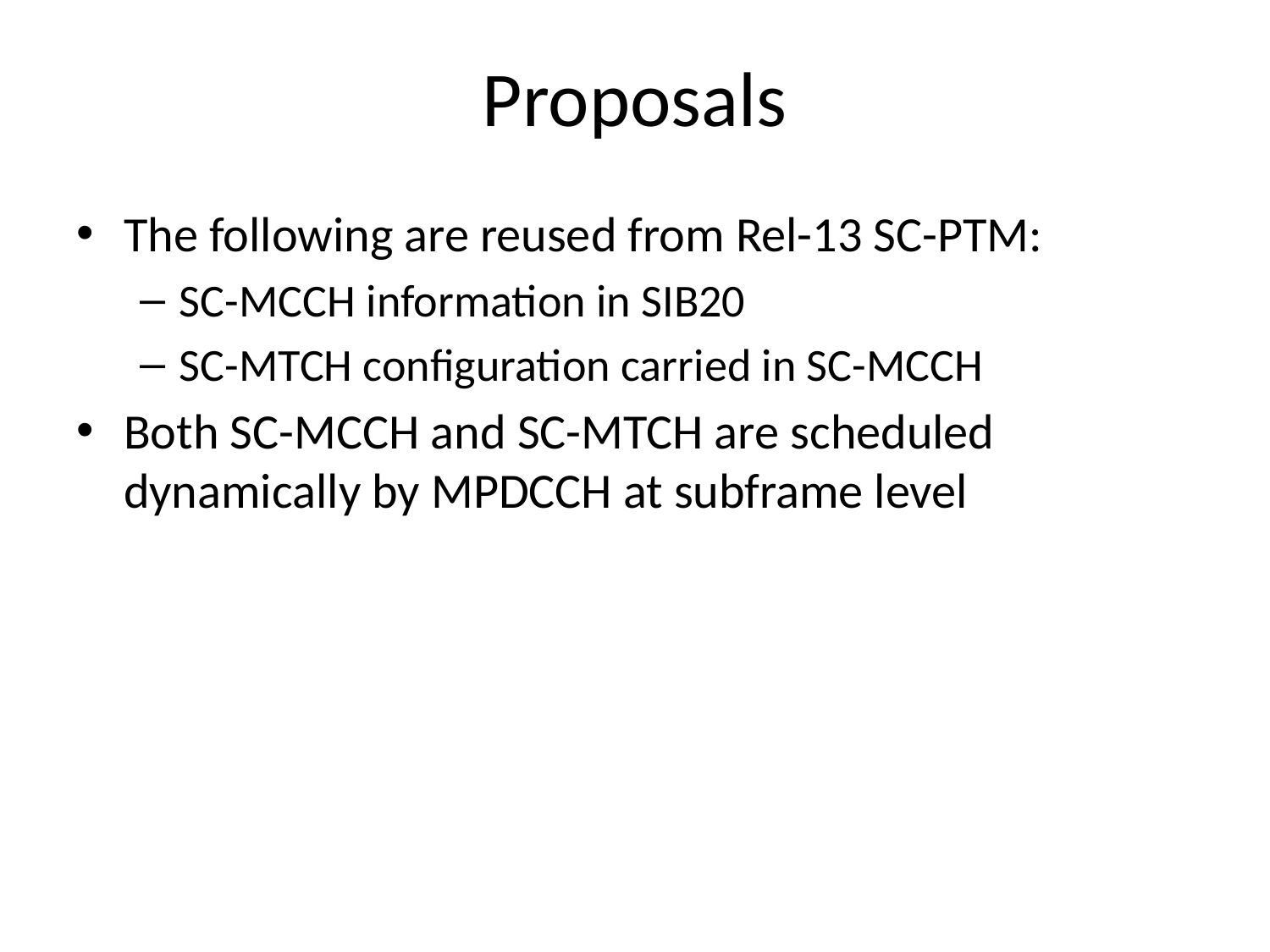

# Proposals
The following are reused from Rel-13 SC-PTM:
SC-MCCH information in SIB20
SC-MTCH configuration carried in SC-MCCH
Both SC-MCCH and SC-MTCH are scheduled dynamically by MPDCCH at subframe level